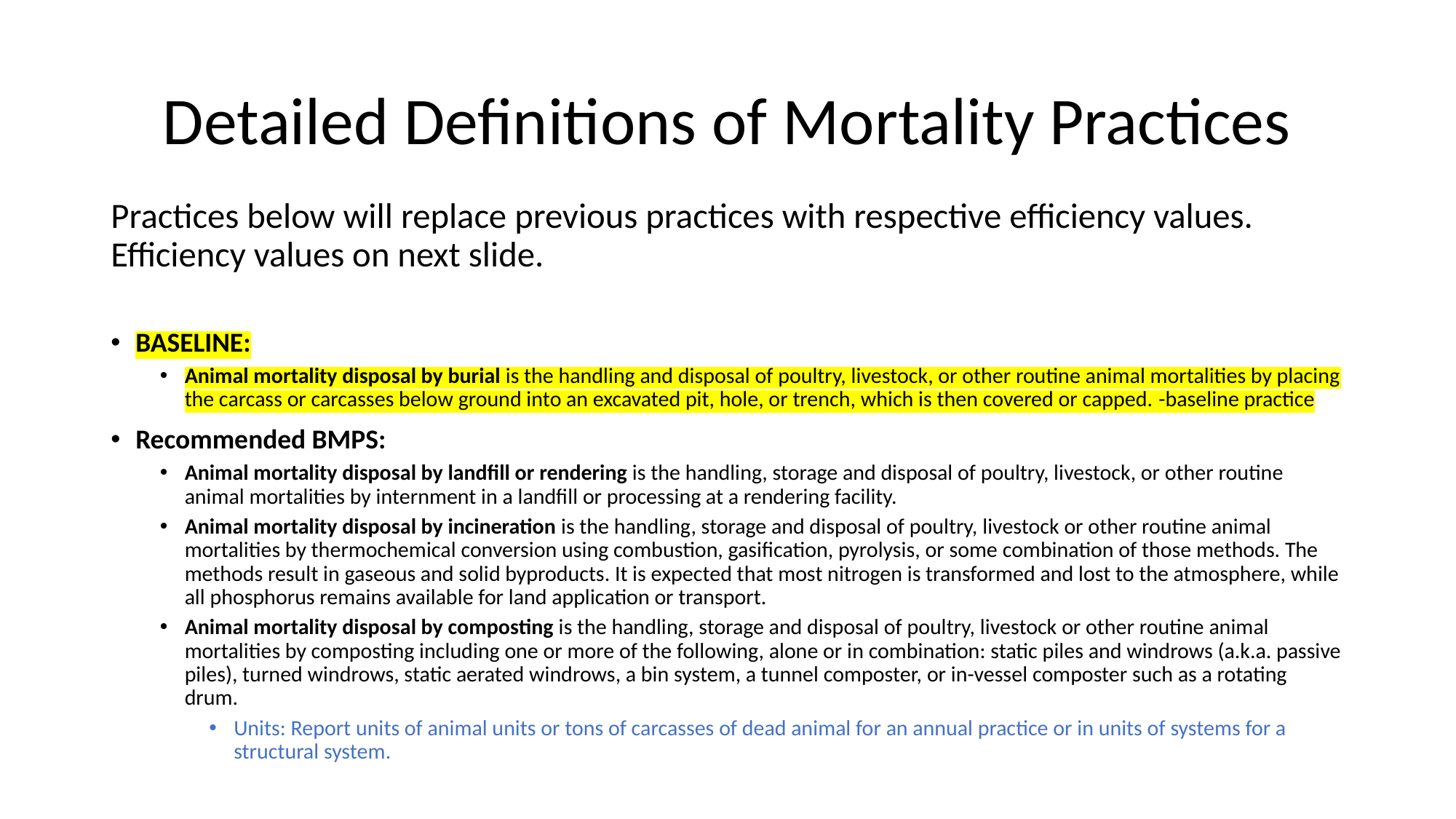

# Detailed Definitions of Mortality Practices

Practices below will replace previous practices with respective efficiency values. Efficiency values on next slide.

BASELINE:
Animal mortality disposal by burial is the handling and disposal of poultry, livestock, or other routine animal mortalities by placing the carcass or carcasses below ground into an excavated pit, hole, or trench, which is then covered or capped. -baseline practice
Recommended BMPS:
Animal mortality disposal by landfill or rendering is the handling, storage and disposal of poultry, livestock, or other routine animal mortalities by internment in a landfill or processing at a rendering facility.
Animal mortality disposal by incineration is the handling, storage and disposal of poultry, livestock or other routine animal mortalities by thermochemical conversion using combustion, gasification, pyrolysis, or some combination of those methods. The methods result in gaseous and solid byproducts. It is expected that most nitrogen is transformed and lost to the atmosphere, while all phosphorus remains available for land application or transport.
Animal mortality disposal by composting is the handling, storage and disposal of poultry, livestock or other routine animal mortalities by composting including one or more of the following, alone or in combination: static piles and windrows (a.k.a. passive piles), turned windrows, static aerated windrows, a bin system, a tunnel composter, or in-vessel composter such as a rotating drum.
Units: Report units of animal units or tons of carcasses of dead animal for an annual practice or in units of systems for a structural system.